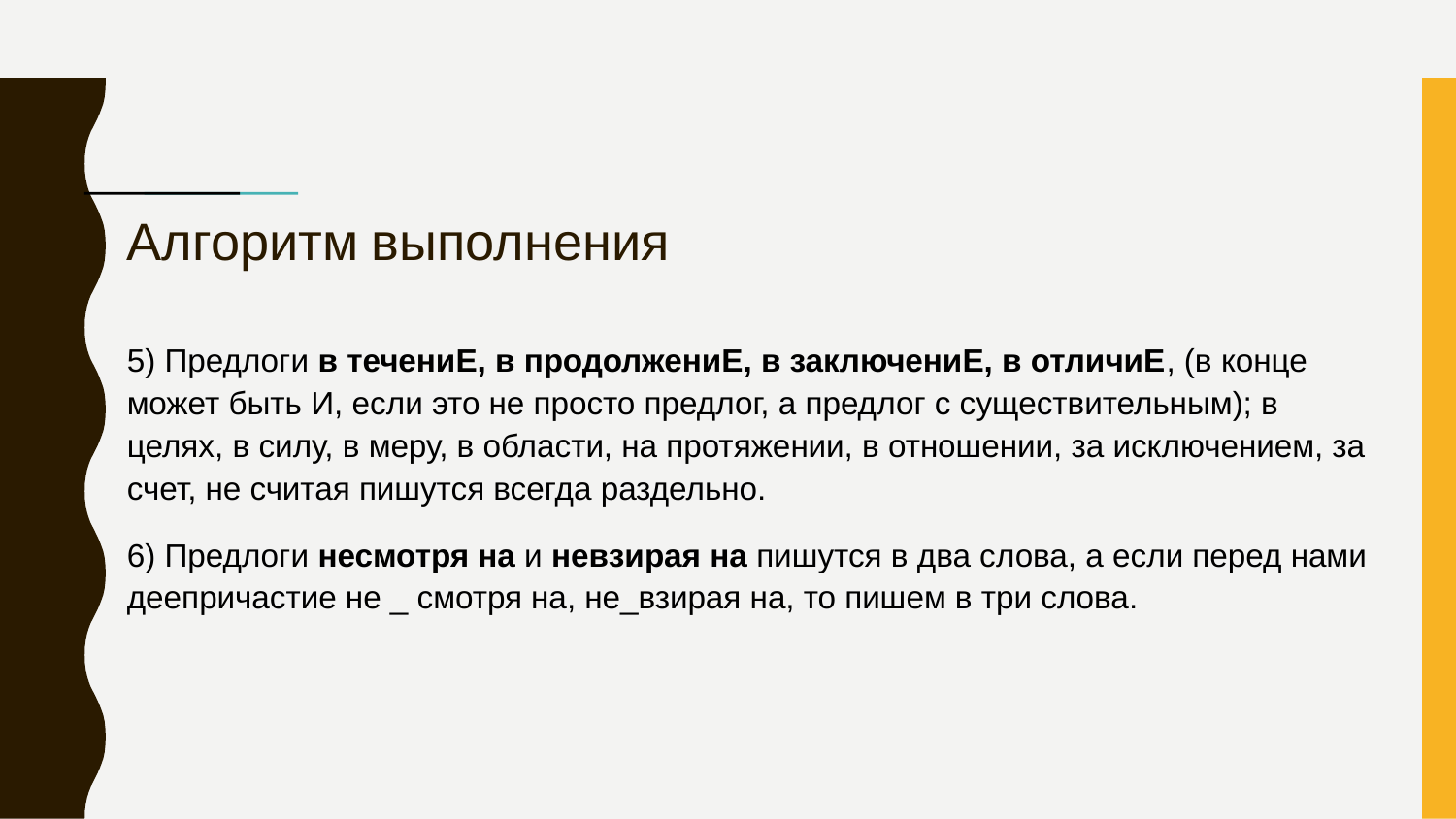

# Алгоритм выполнения
5) Предлоги в течениЕ, в продолжениЕ, в заключениЕ, в отличиЕ, (в конце может быть И, если это не просто предлог, а предлог с существительным); в целях, в силу, в меру, в области, на протяжении, в отношении, за исключением, за счет, не считая пишутся всегда раздельно.
6) Предлоги несмотря на и невзирая на пишутся в два слова, а если перед нами деепричастие не _ смотря на, не_взирая на, то пишем в три слова.